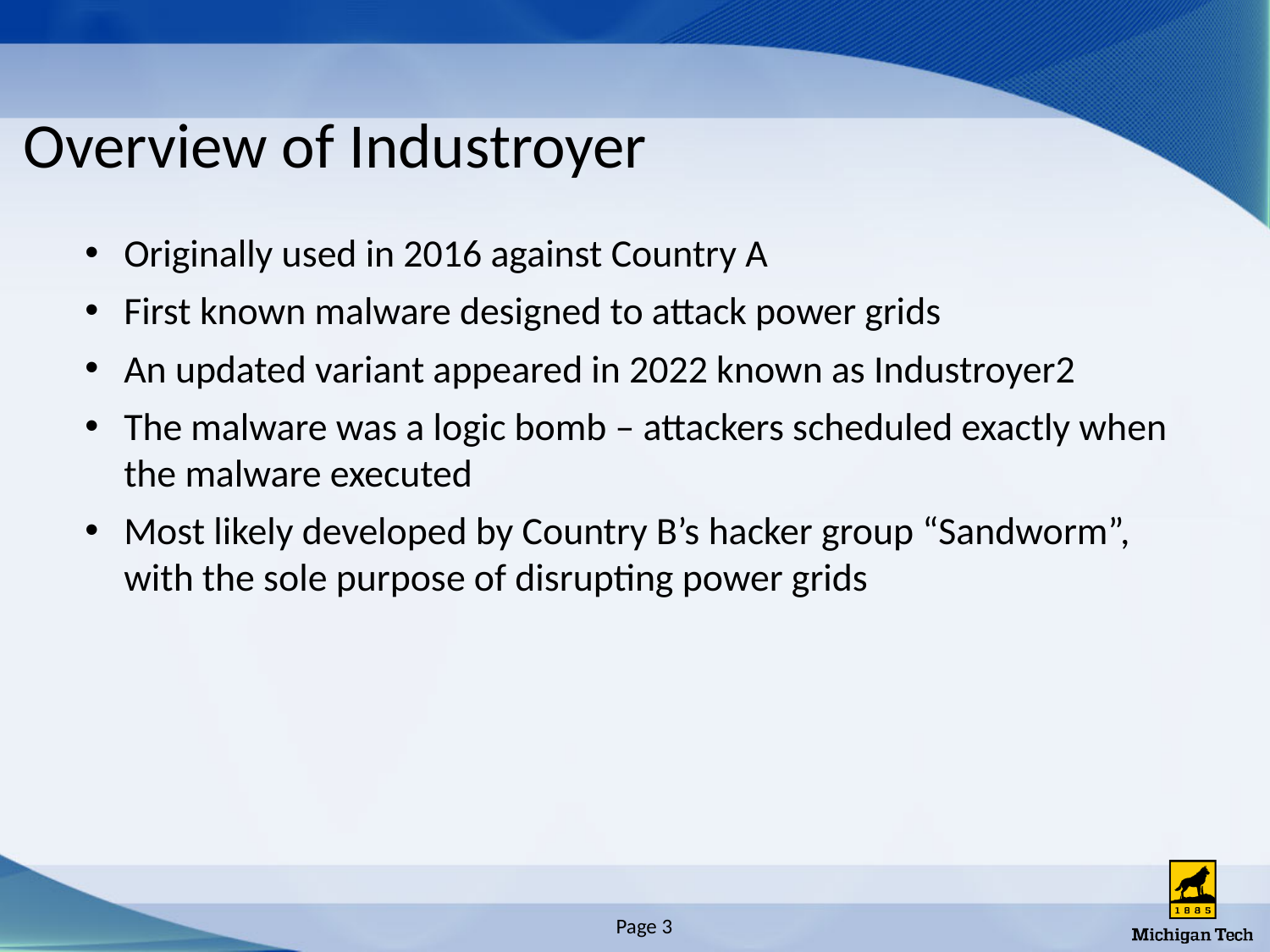

# Overview of Industroyer
Originally used in 2016 against Country A
First known malware designed to attack power grids
An updated variant appeared in 2022 known as Industroyer2
The malware was a logic bomb – attackers scheduled exactly when the malware executed
Most likely developed by Country B’s hacker group “Sandworm”, with the sole purpose of disrupting power grids